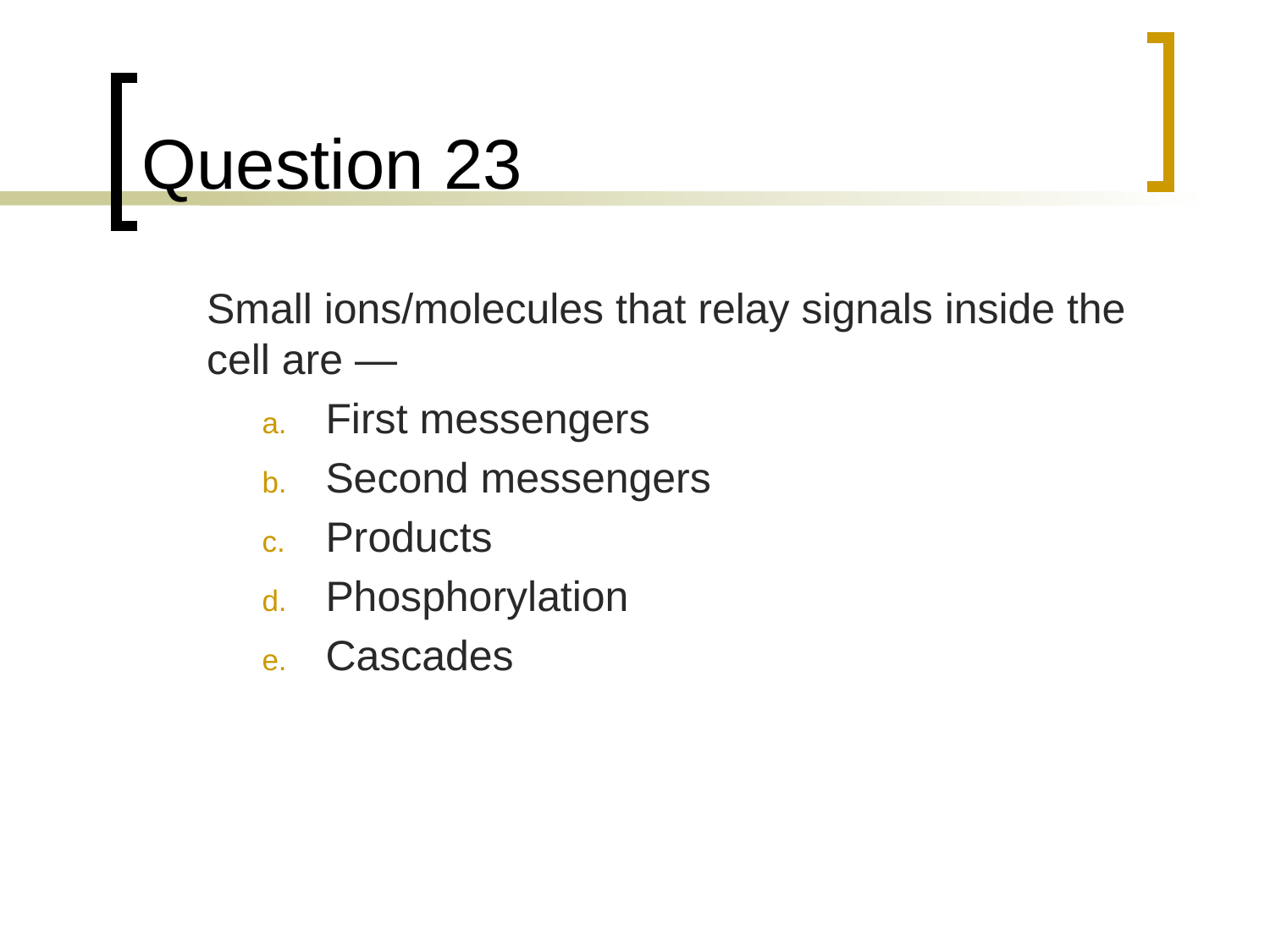

# Question 23
	Small ions/molecules that relay signals inside the cell are —
First messengers
Second messengers
Products
Phosphorylation
Cascades